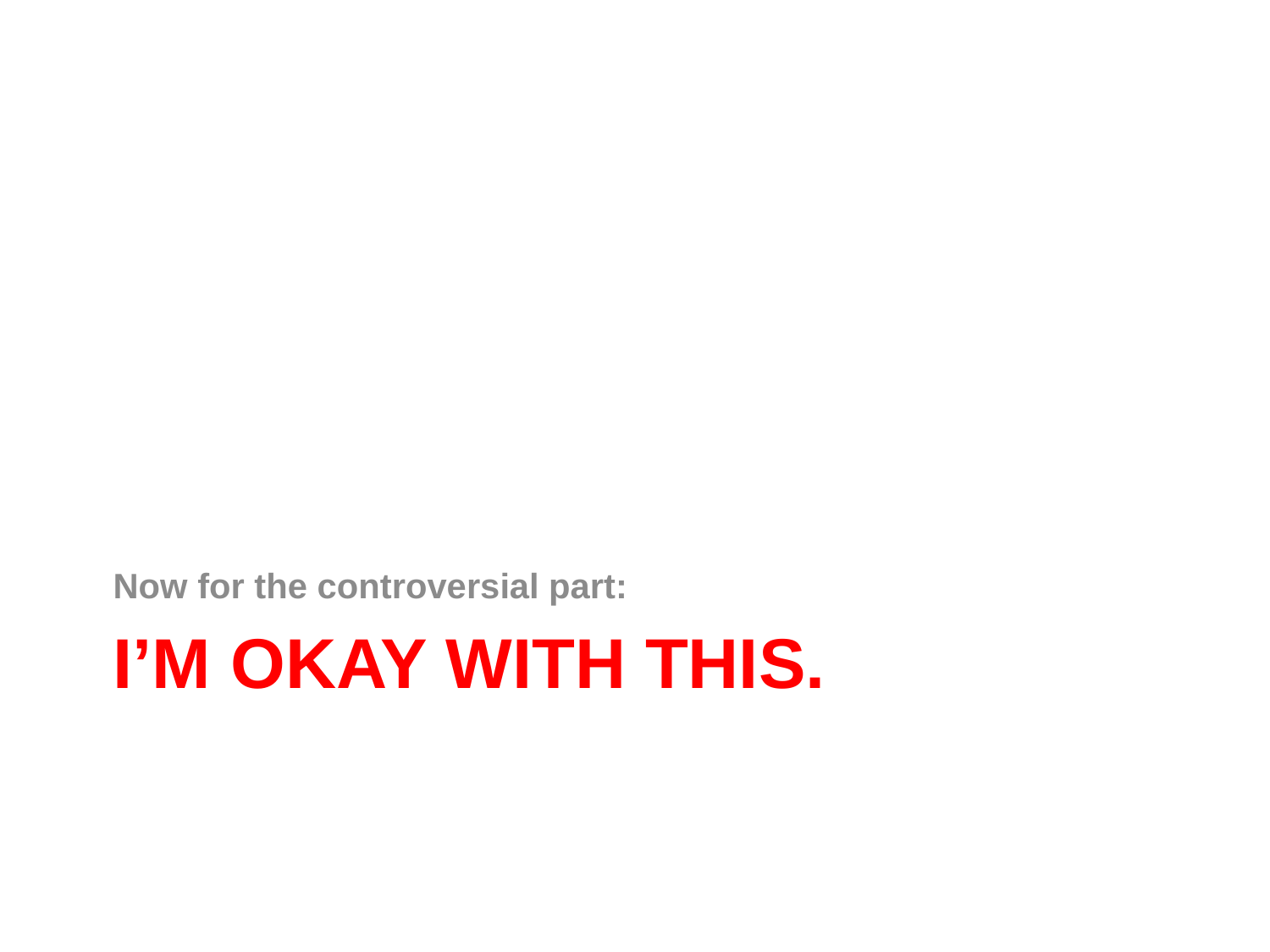

Now for the controversial part:
# I’m okay with this.